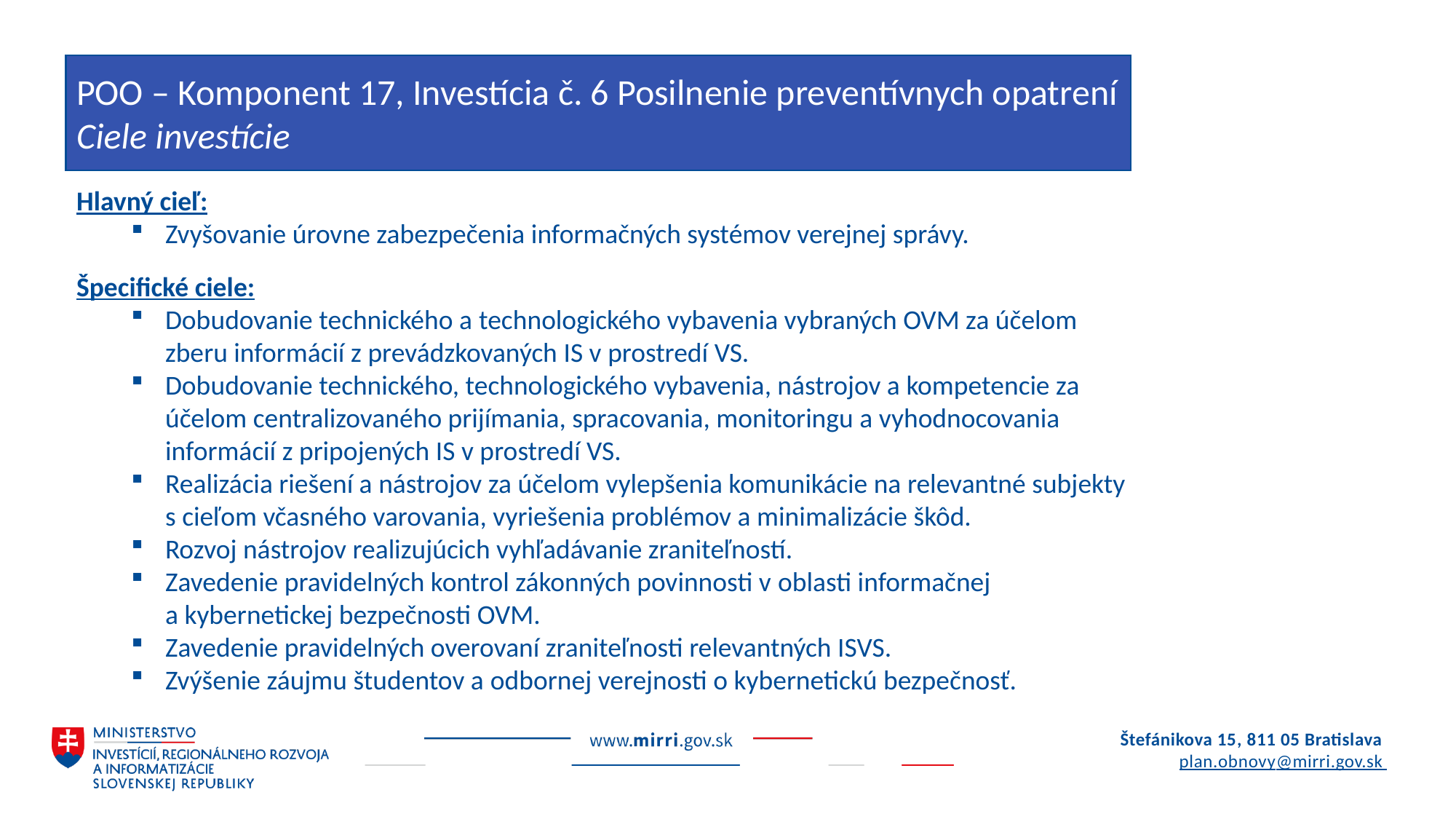

POO – Komponent 17, Investícia č. 6 Posilnenie preventívnych opatrení
Ciele investície
Hlavný cieľ:
Zvyšovanie úrovne zabezpečenia informačných systémov verejnej správy.

Špecifické ciele:
Dobudovanie technického a technologického vybavenia vybraných OVM za účelom zberu informácií z prevádzkovaných IS v prostredí VS.
Dobudovanie technického, technologického vybavenia, nástrojov a kompetencie za účelom centralizovaného prijímania, spracovania, monitoringu a vyhodnocovania informácií z pripojených IS v prostredí VS.
Realizácia riešení a nástrojov za účelom vylepšenia komunikácie na relevantné subjekty s cieľom včasného varovania, vyriešenia problémov a minimalizácie škôd.
Rozvoj nástrojov realizujúcich vyhľadávanie zraniteľností.
Zavedenie pravidelných kontrol zákonných povinnosti v oblasti informačnej a kybernetickej bezpečnosti OVM.
Zavedenie pravidelných overovaní zraniteľnosti relevantných ISVS.
Zvýšenie záujmu študentov a odbornej verejnosti o kybernetickú bezpečnosť.